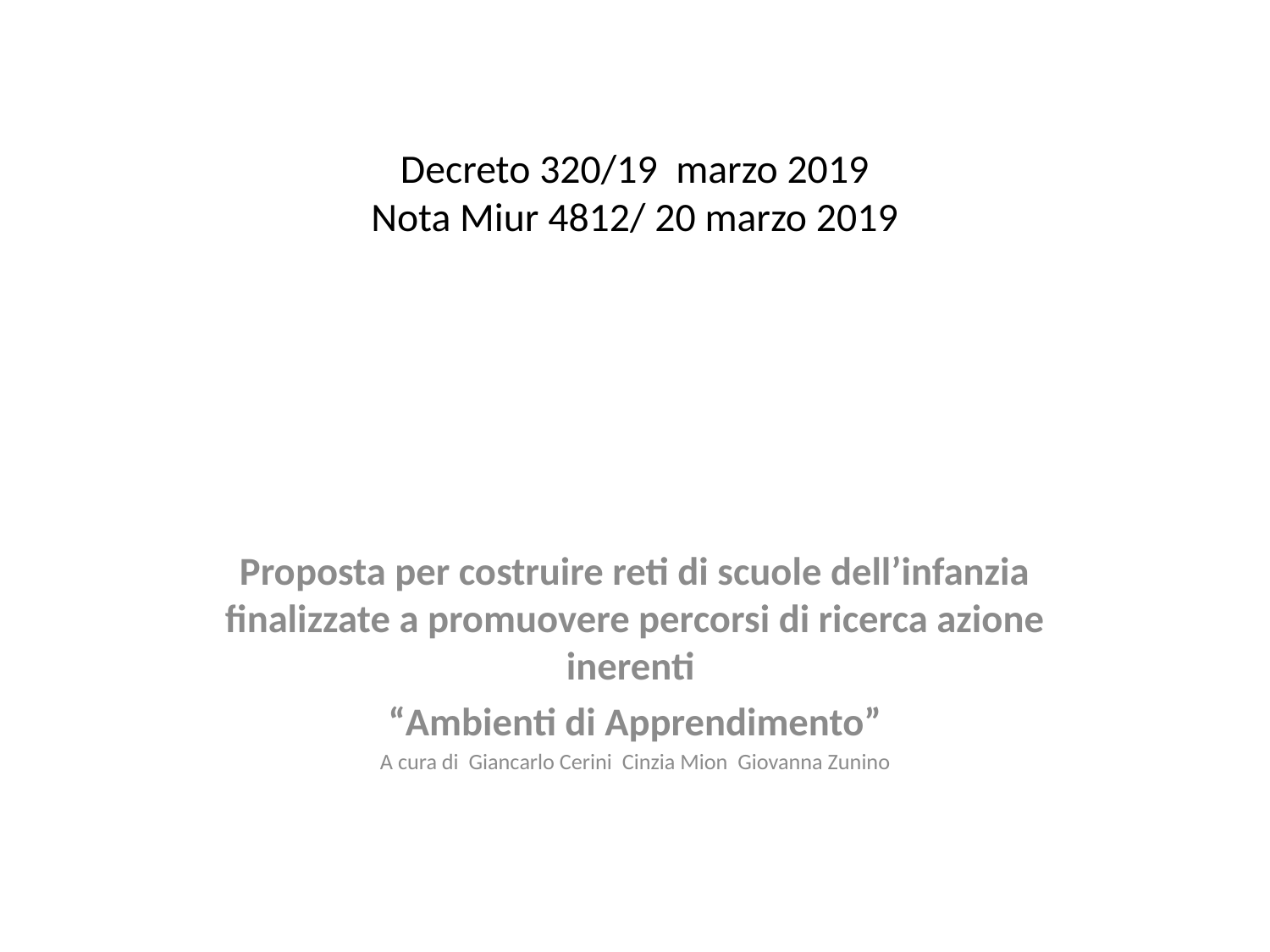

# Decreto 320/19  marzo 2019 Nota Miur 4812/ 20 marzo 2019
Proposta per costruire reti di scuole dell’infanzia finalizzate a promuovere percorsi di ricerca azione inerenti
“Ambienti di Apprendimento”
A cura di  Giancarlo Cerini  Cinzia Mion  Giovanna Zunino